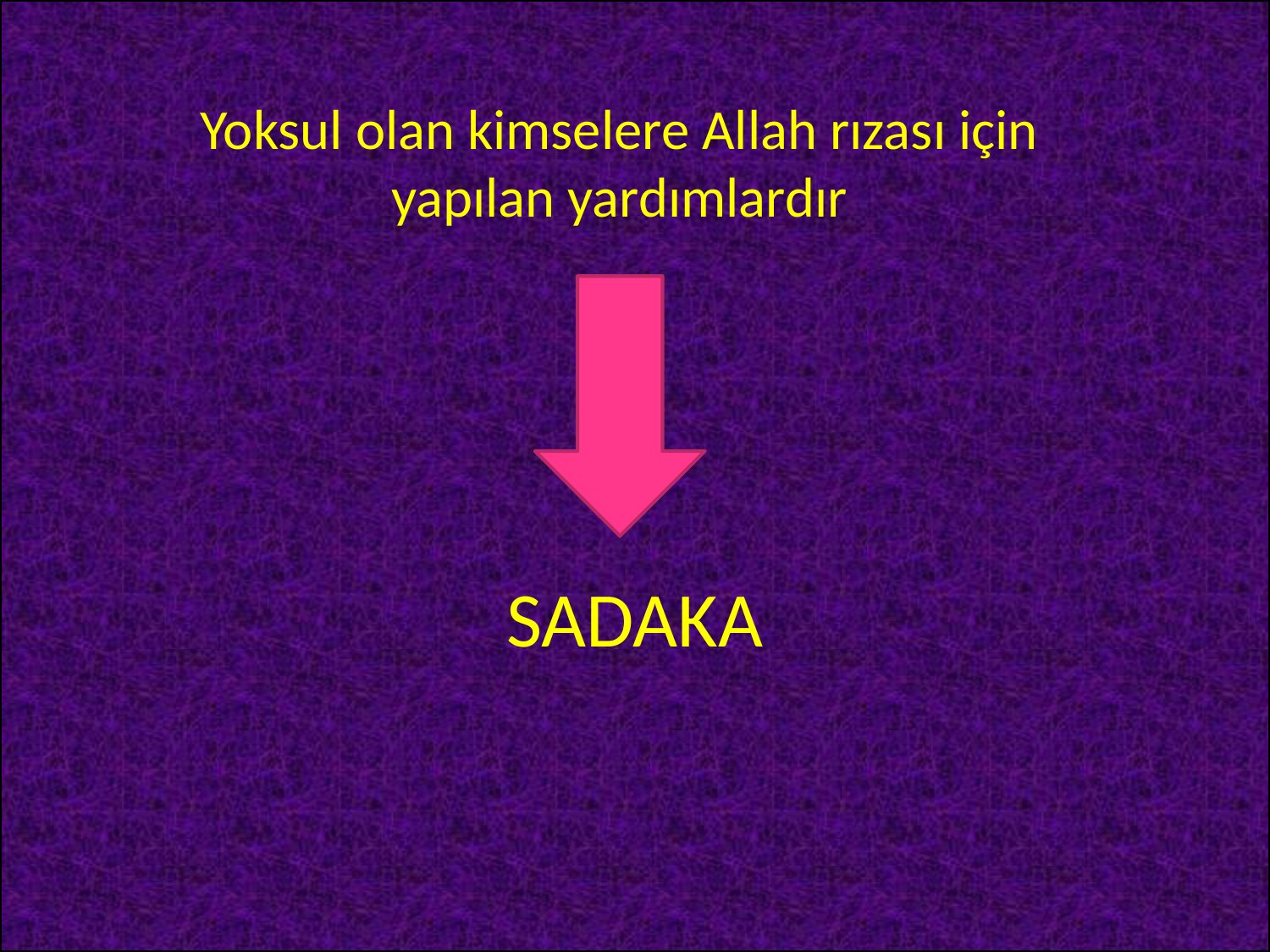

# SADAKA
Yoksul olan kimselere Allah rızası için yapılan yardımlardır